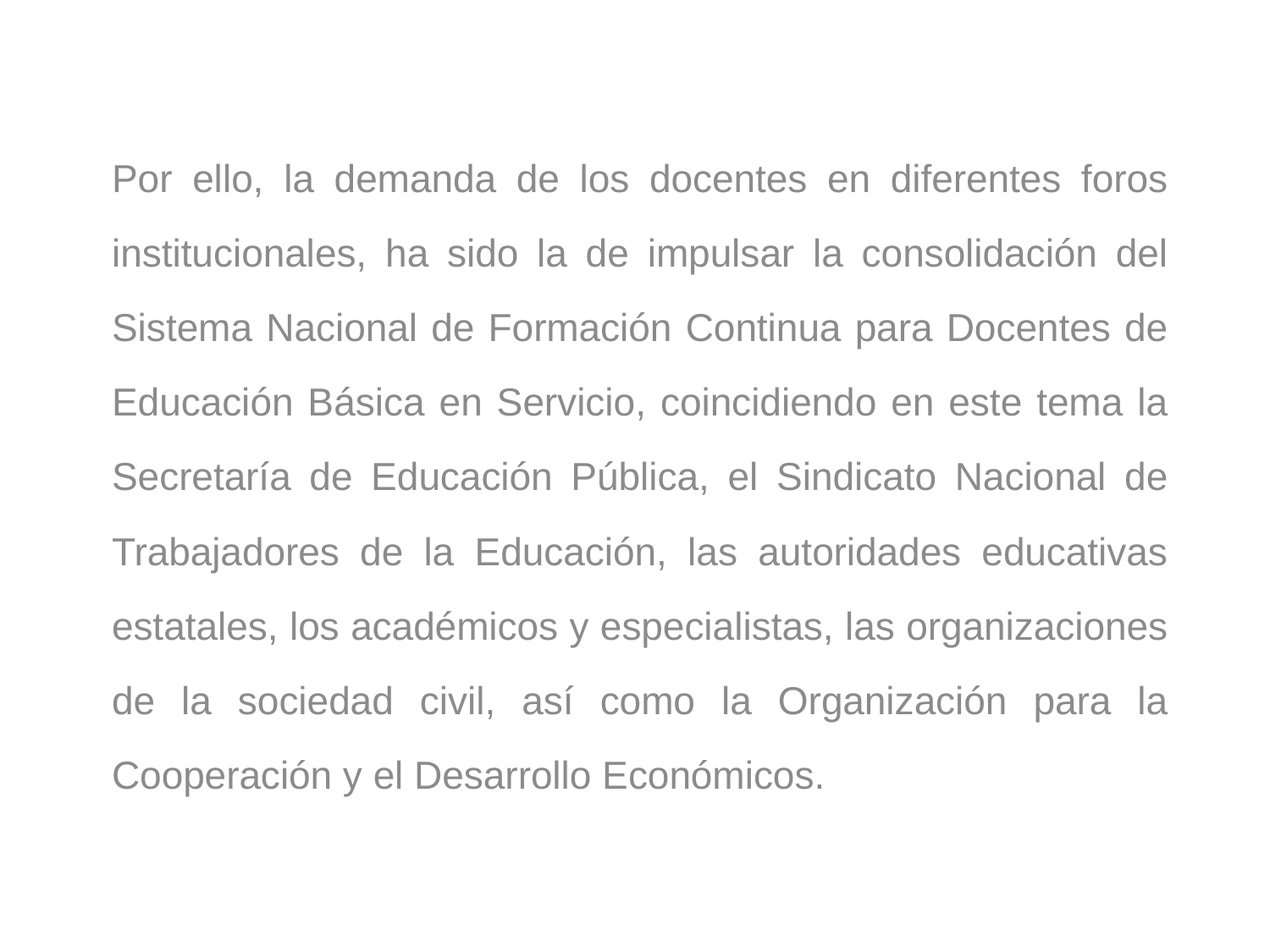

Por ello, la demanda de los docentes en diferentes foros institucionales, ha sido la de impulsar la consolidación del Sistema Nacional de Formación Continua para Docentes de Educación Básica en Servicio, coincidiendo en este tema la Secretaría de Educación Pública, el Sindicato Nacional de Trabajadores de la Educación, las autoridades educativas estatales, los académicos y especialistas, las organizaciones de la sociedad civil, así como la Organización para la Cooperación y el Desarrollo Económicos.